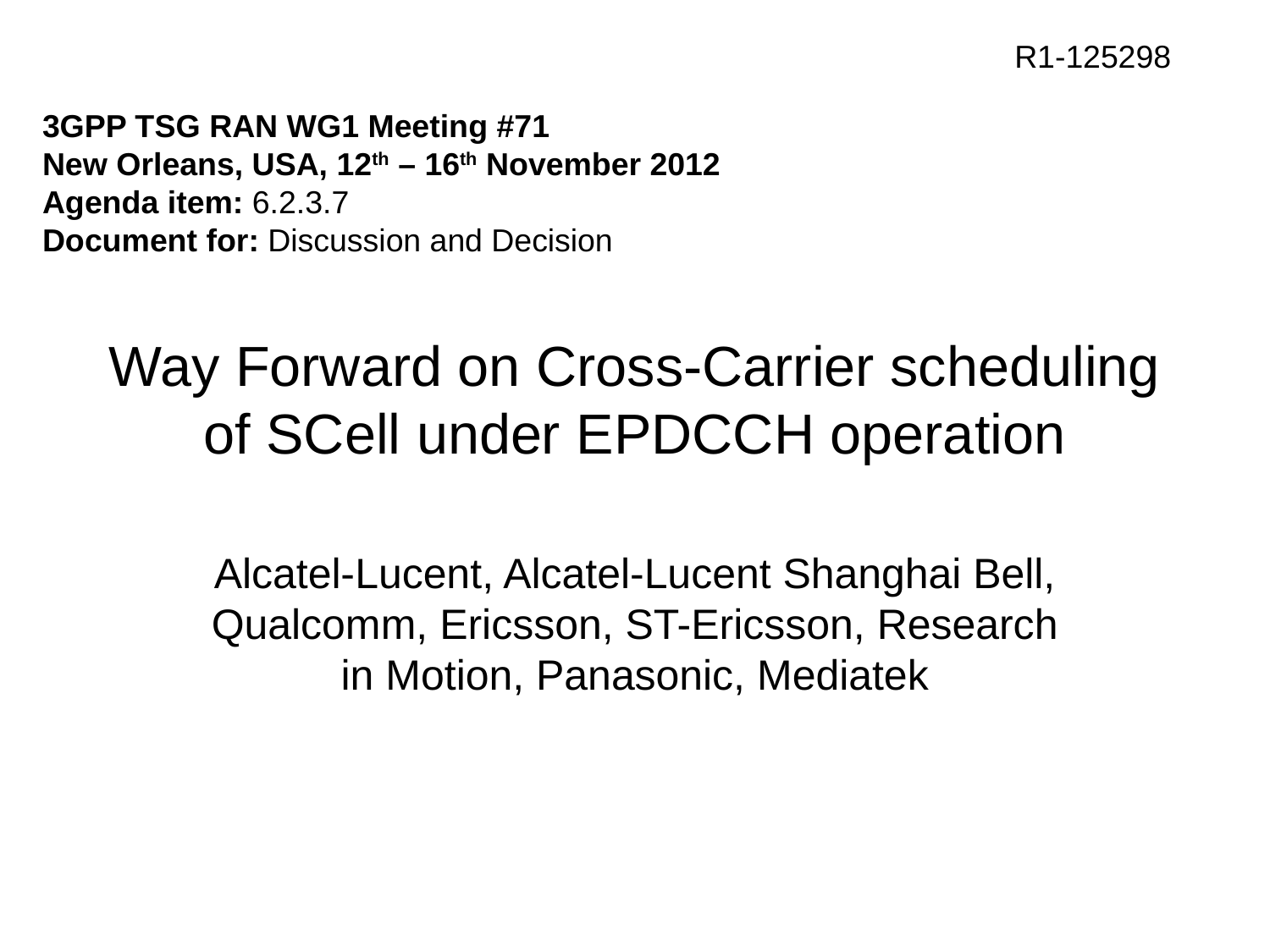

R1-125298
3GPP TSG RAN WG1 Meeting #71
New Orleans, USA, 12th – 16th November 2012
Agenda item: 6.2.3.7
Document for: Discussion and Decision
# Way Forward on Cross-Carrier scheduling of SCell under EPDCCH operation
Alcatel-Lucent, Alcatel-Lucent Shanghai Bell, Qualcomm, Ericsson, ST-Ericsson, Research in Motion, Panasonic, Mediatek